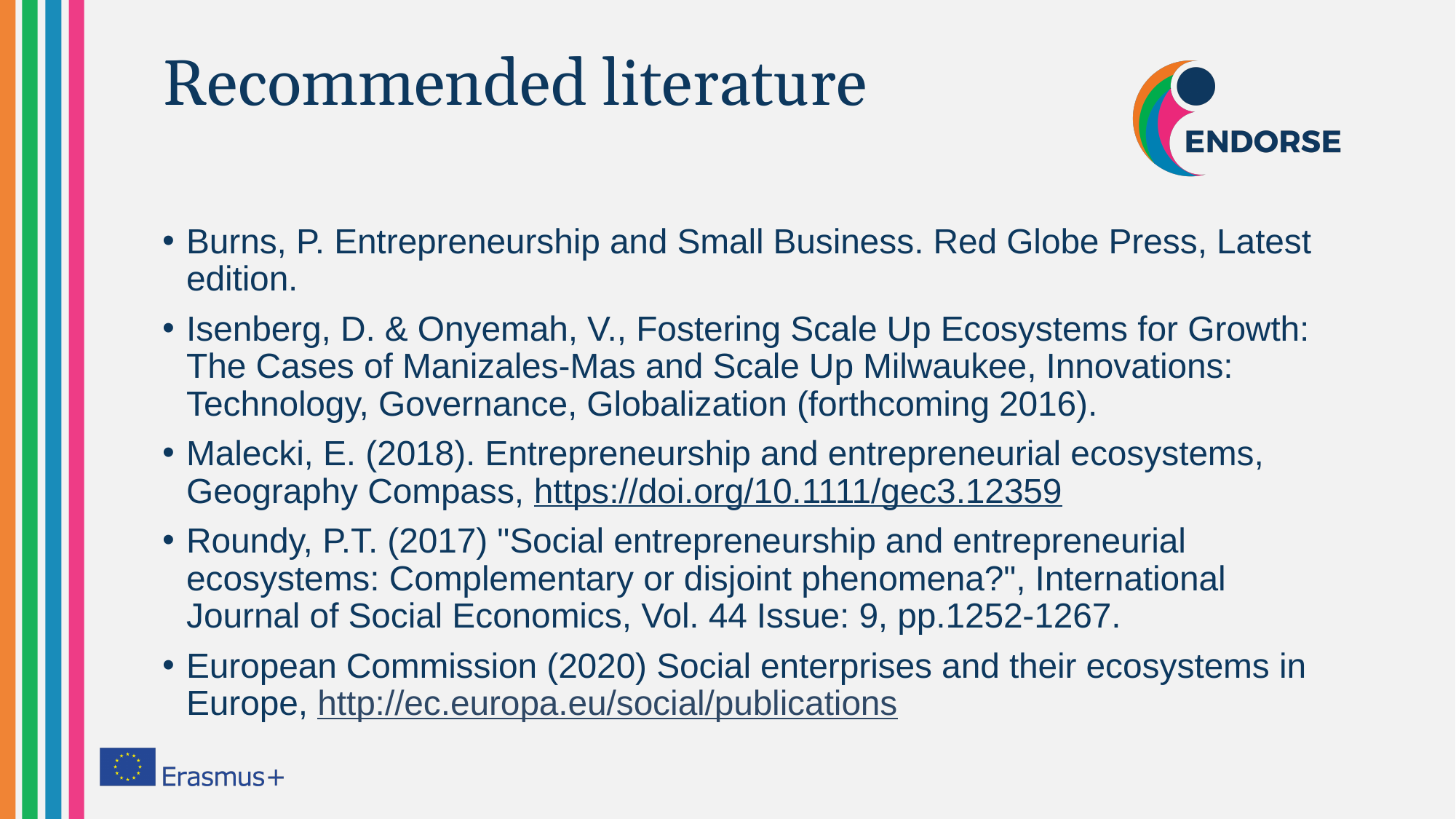

# Recommended literature
Burns, P. Entrepreneurship and Small Business. Red Globe Press, Latest edition.
Isenberg, D. & Onyemah, V., Fostering Scale Up Ecosystems for Growth: The Cases of Manizales-Mas and Scale Up Milwaukee, Innovations: Technology, Governance, Globalization (forthcoming 2016).
Malecki, E. (2018). Entrepreneurship and entrepreneurial ecosystems, Geography Compass, https://doi.org/10.1111/gec3.12359
Roundy, P.T. (2017) "Social entrepreneurship and entrepreneurial ecosystems: Complementary or disjoint phenomena?", International Journal of Social Economics, Vol. 44 Issue: 9, pp.1252-1267.
European Commission (2020) Social enterprises and their ecosystems in Europe, http://ec.europa.eu/social/publications